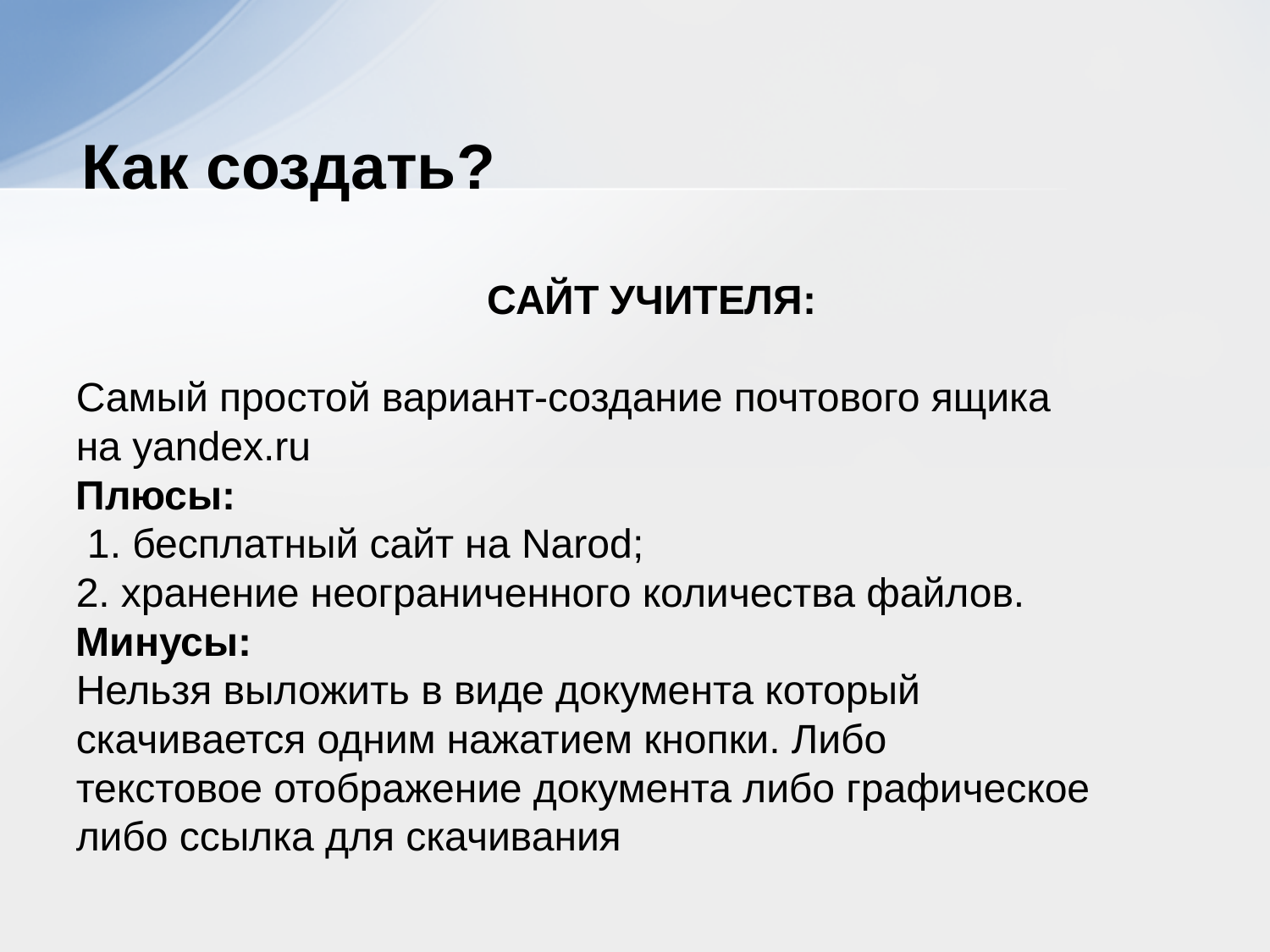

# Как создать?

САЙТ УЧИТЕЛЯ:

Самый простой вариант-создание почтового ящика
на yandex.ru
Плюсы:
 1. бесплатный сайт на Narod;
2. хранение неограниченного количества файлов.
Минусы:
Нельзя выложить в виде документа который
скачивается одним нажатием кнопки. Либо
текстовое отображение документа либо графическое
либо ссылка для скачивания